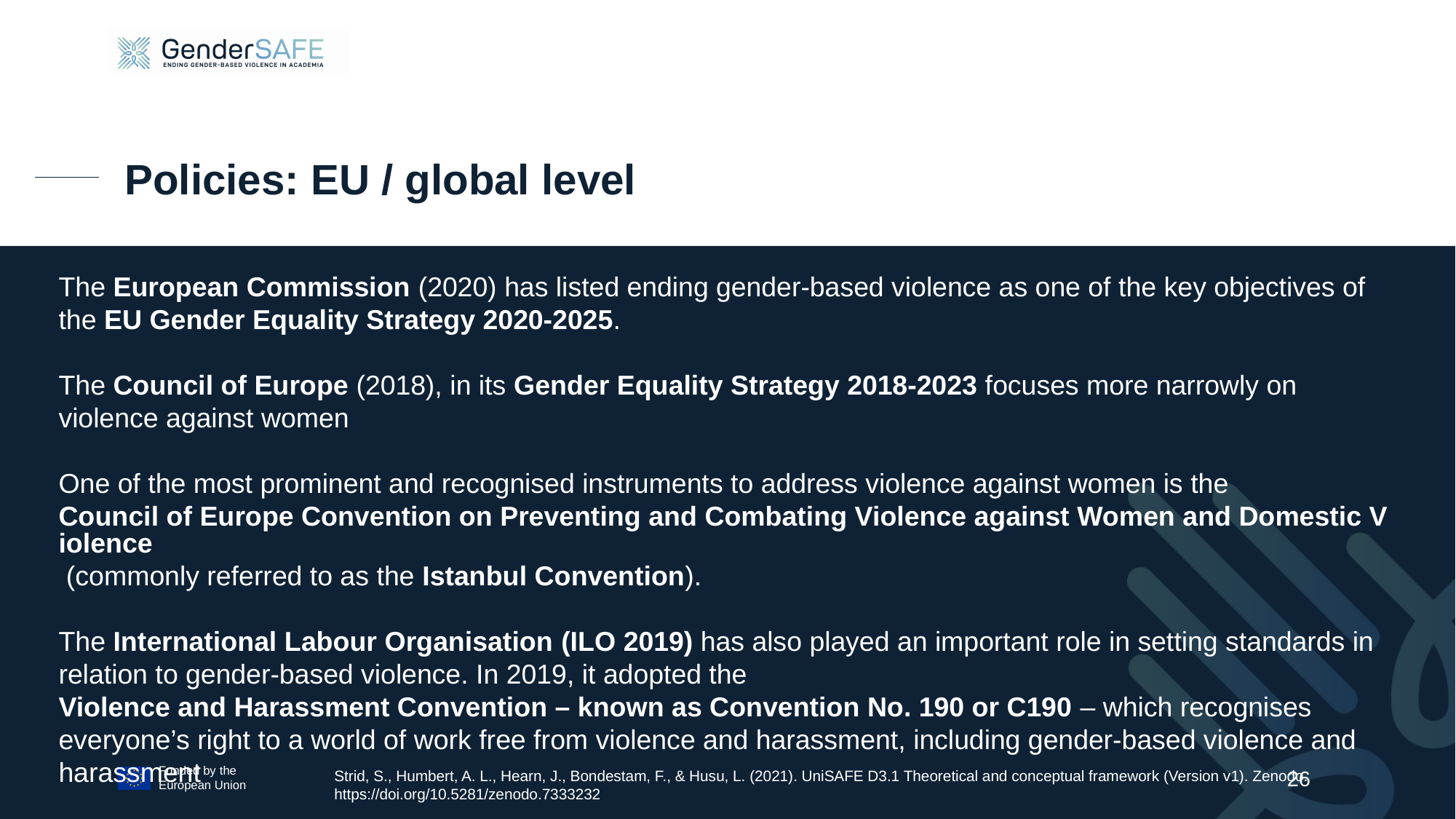

# Policies: EU / global level
The European Commission (2020) has listed ending gender-based violence as one of the key objectives of the EU Gender Equality Strategy 2020-2025.

The Council of Europe (2018), in its Gender Equality Strategy 2018-2023 focuses more narrowly on violence against women

One of the most prominent and recognised instruments to address violence against women is the Council of Europe Convention on Preventing and Combating Violence against Women and Domestic Violence (commonly referred to as the Istanbul Convention).

The International Labour Organisation (ILO 2019) has also played an important role in setting standards in relation to gender-based violence. In 2019, it adopted the Violence and Harassment Convention – known as Convention No. 190 or C190 – which recognises everyone’s right to a world of work free from violence and harassment, including gender-based violence and harassment
Strid, S., Humbert, A. L., Hearn, J., Bondestam, F., & Husu, L. (2021). UniSAFE D3.1 Theoretical and conceptual framework (Version v1). Zenodo. https://doi.org/10.5281/zenodo.7333232